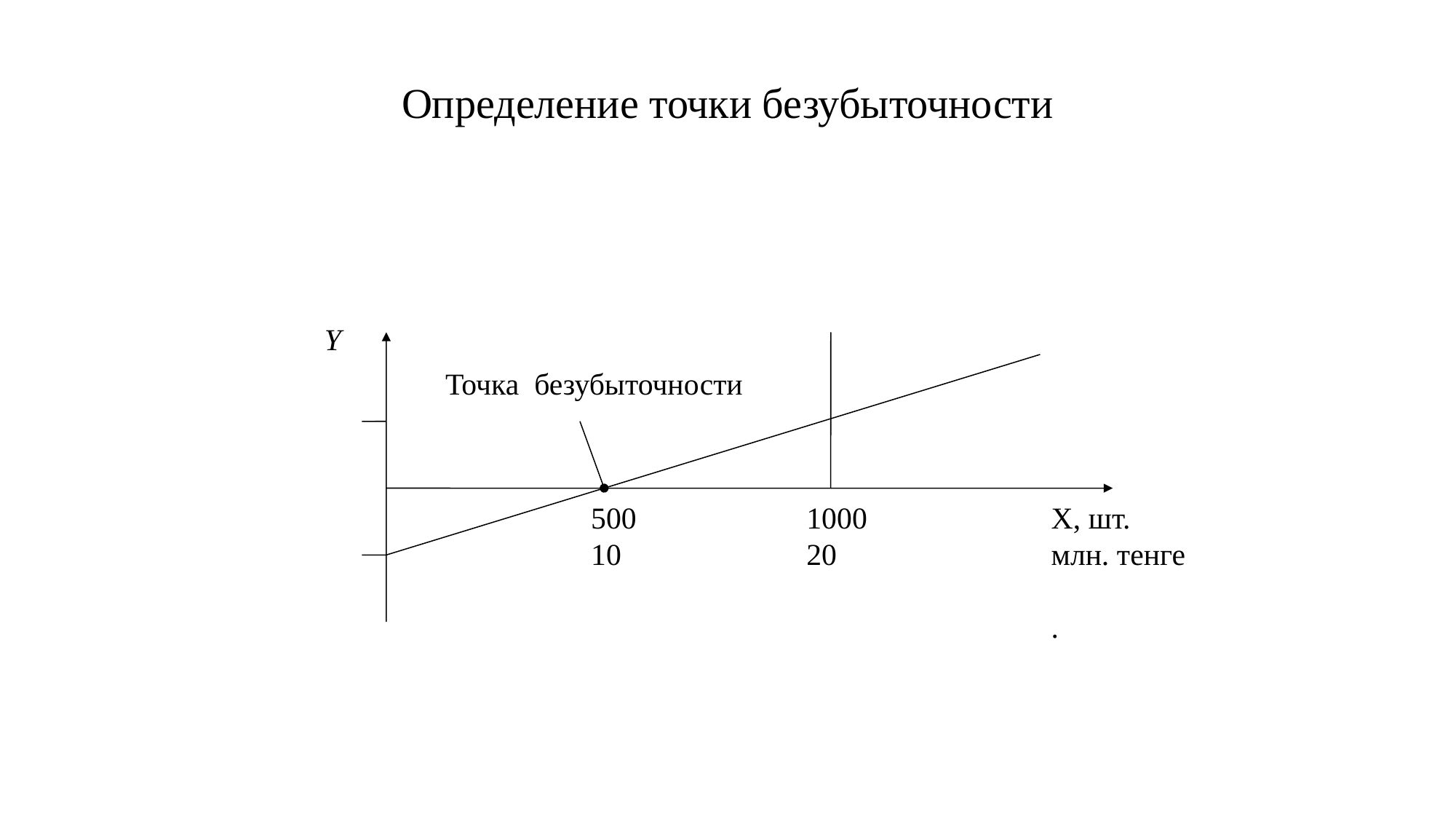

# Определение точки безубыточности

Y

Точка  безубыточности
1000
20
500
10
Х, шт.
млн. тенге

.